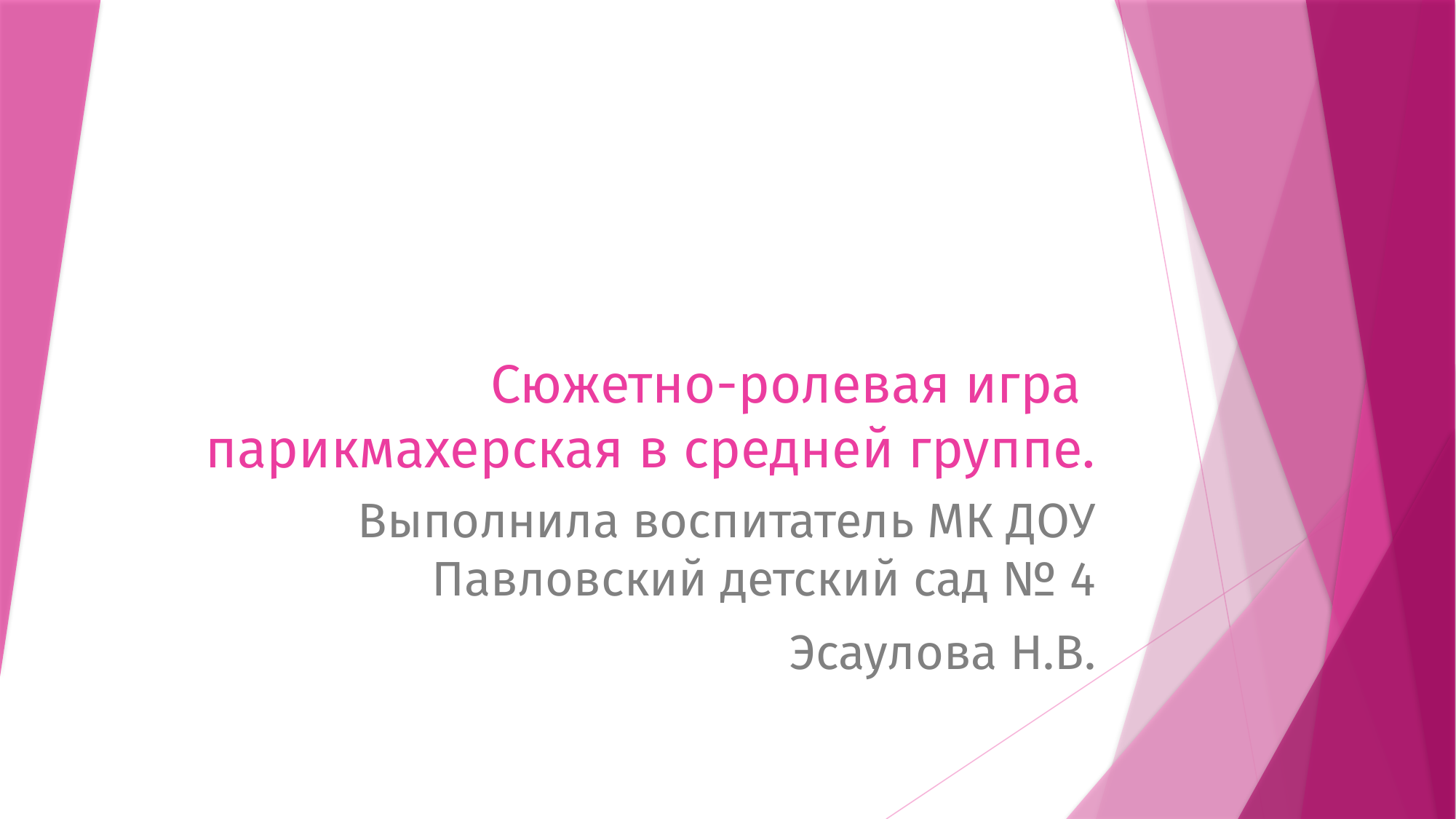

# Сюжетно-ролевая игра парикмахерская в средней группе.
Выполнила воспитатель МК ДОУ Павловский детский сад № 4
Эсаулова Н.В.